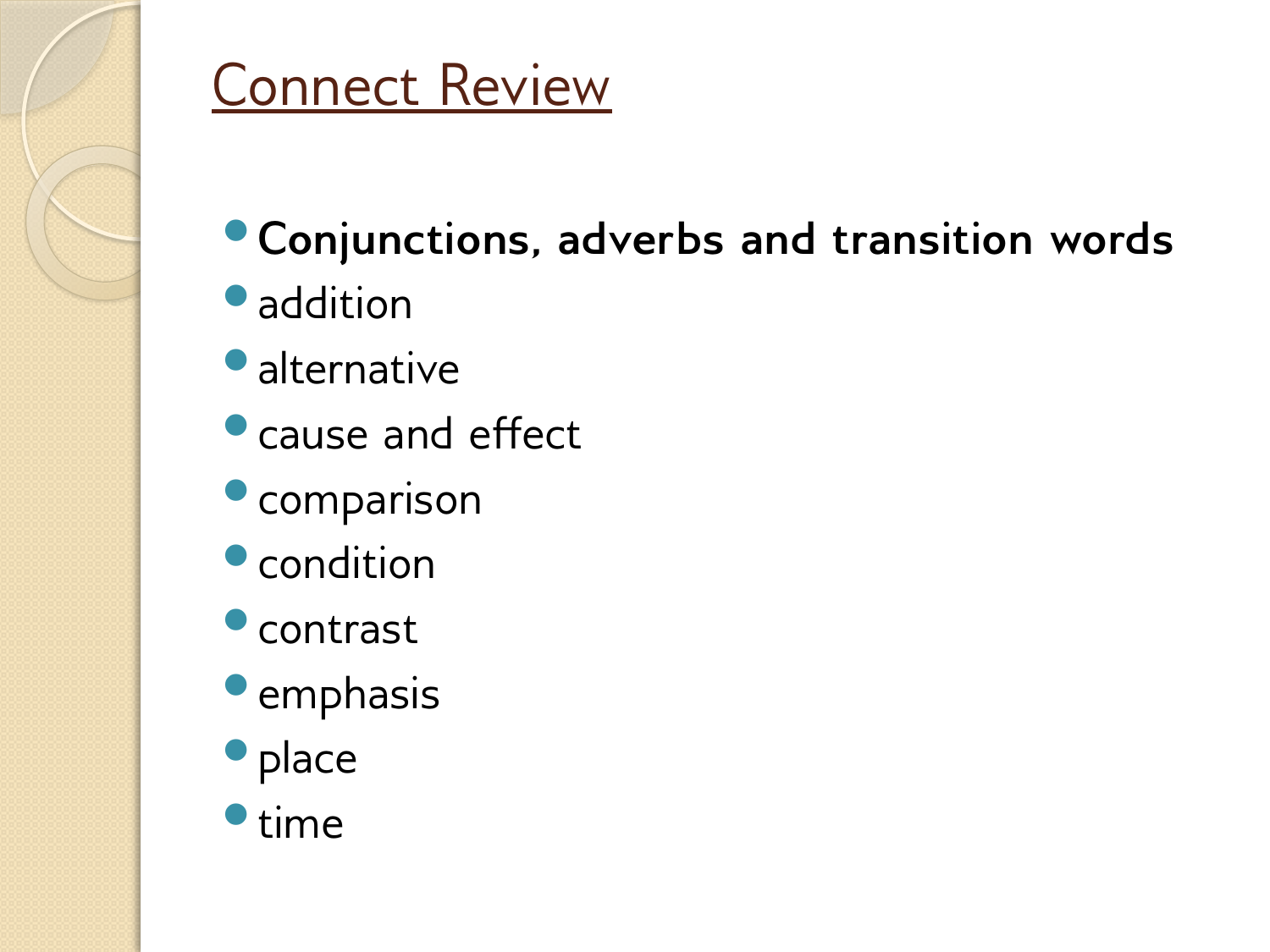

# Connect Review
Conjunctions, adverbs and transition words
addition
alternative
cause and effect
comparison
condition
contrast
emphasis
place
time